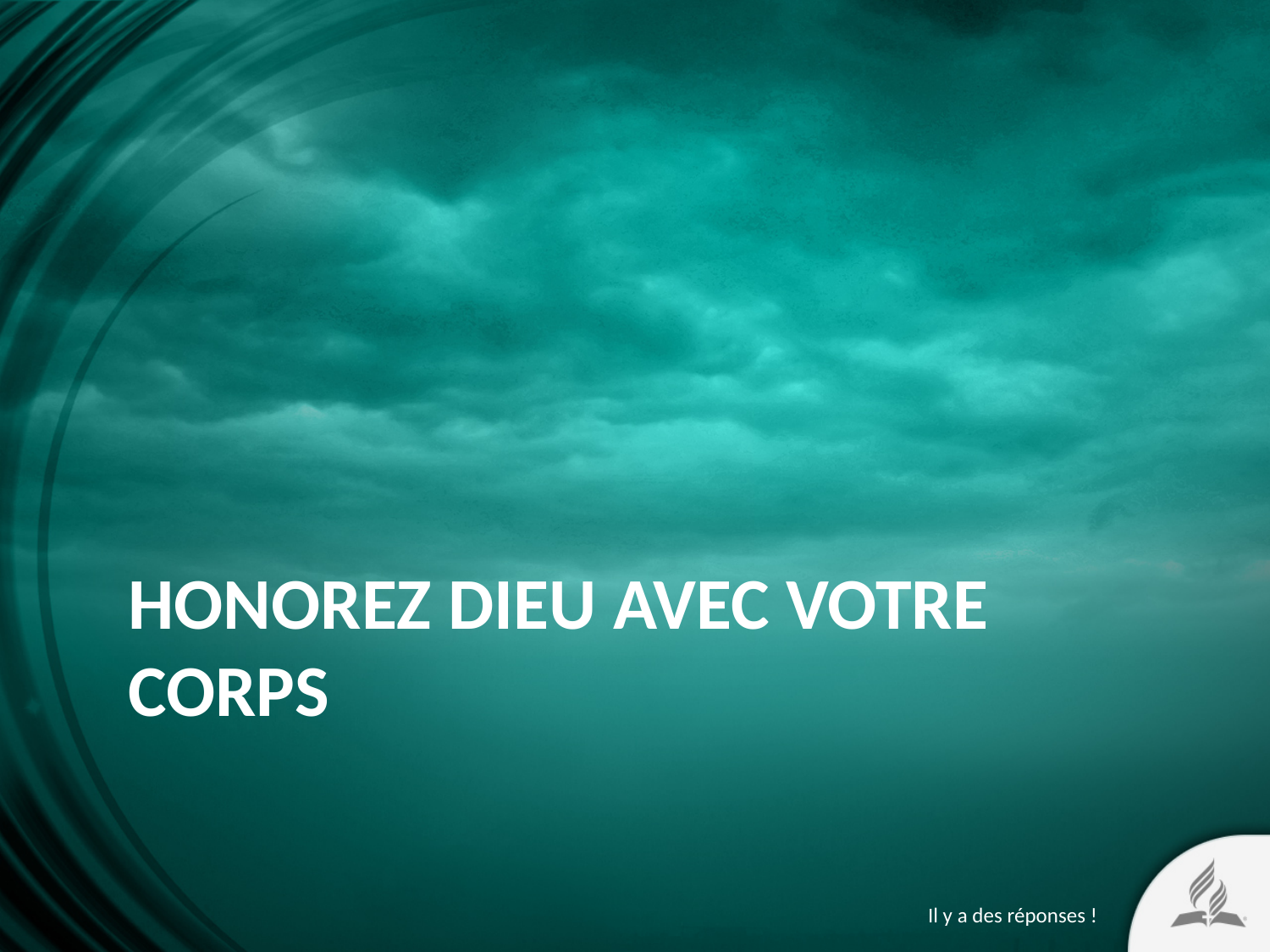

# HONOREZ DIEU AVEC VOTRE CORPS
Il y a des réponses !